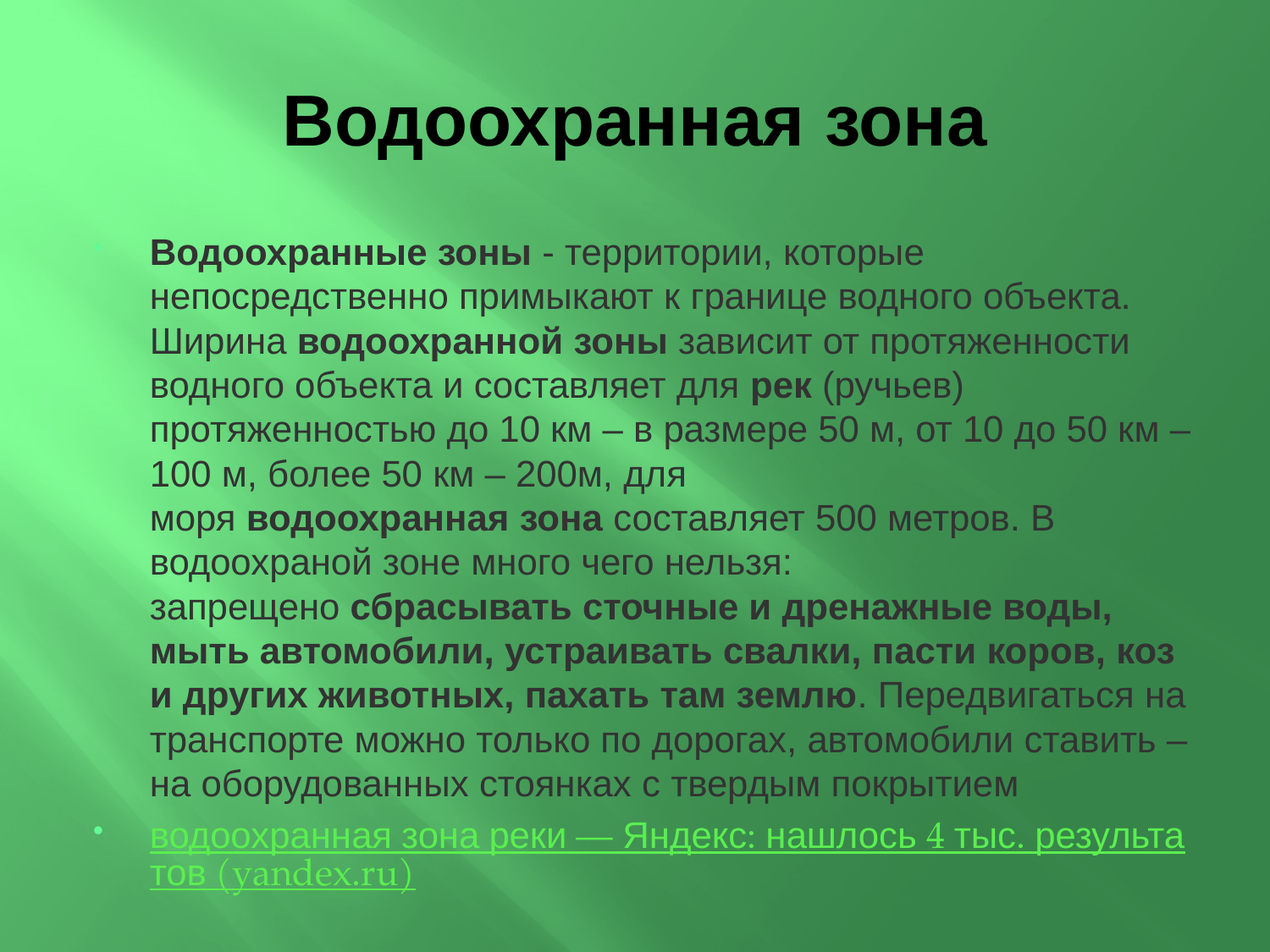

# Водоохранная зона
Водоохранные зоны - территории, которые непосредственно примыкают к границе водного объекта. Ширина водоохранной зоны зависит от протяженности водного объекта и составляет для рек (ручьев) протяженностью до 10 км – в размере 50 м, от 10 до 50 км – 100 м, более 50 км – 200м, для моря водоохранная зона составляет 500 метров. В водоохраной зоне много чего нельзя: запрещено сбрасывать сточные и дренажные воды, мыть автомобили, устраивать свалки, пасти коров, коз и других животных, пахать там землю. Передвигаться на транспорте можно только по дорогах, автомобили ставить – на оборудованных стоянках с твердым покрытием
водоохранная зона реки — Яндекс: нашлось 4 тыс. результатов (yandex.ru)